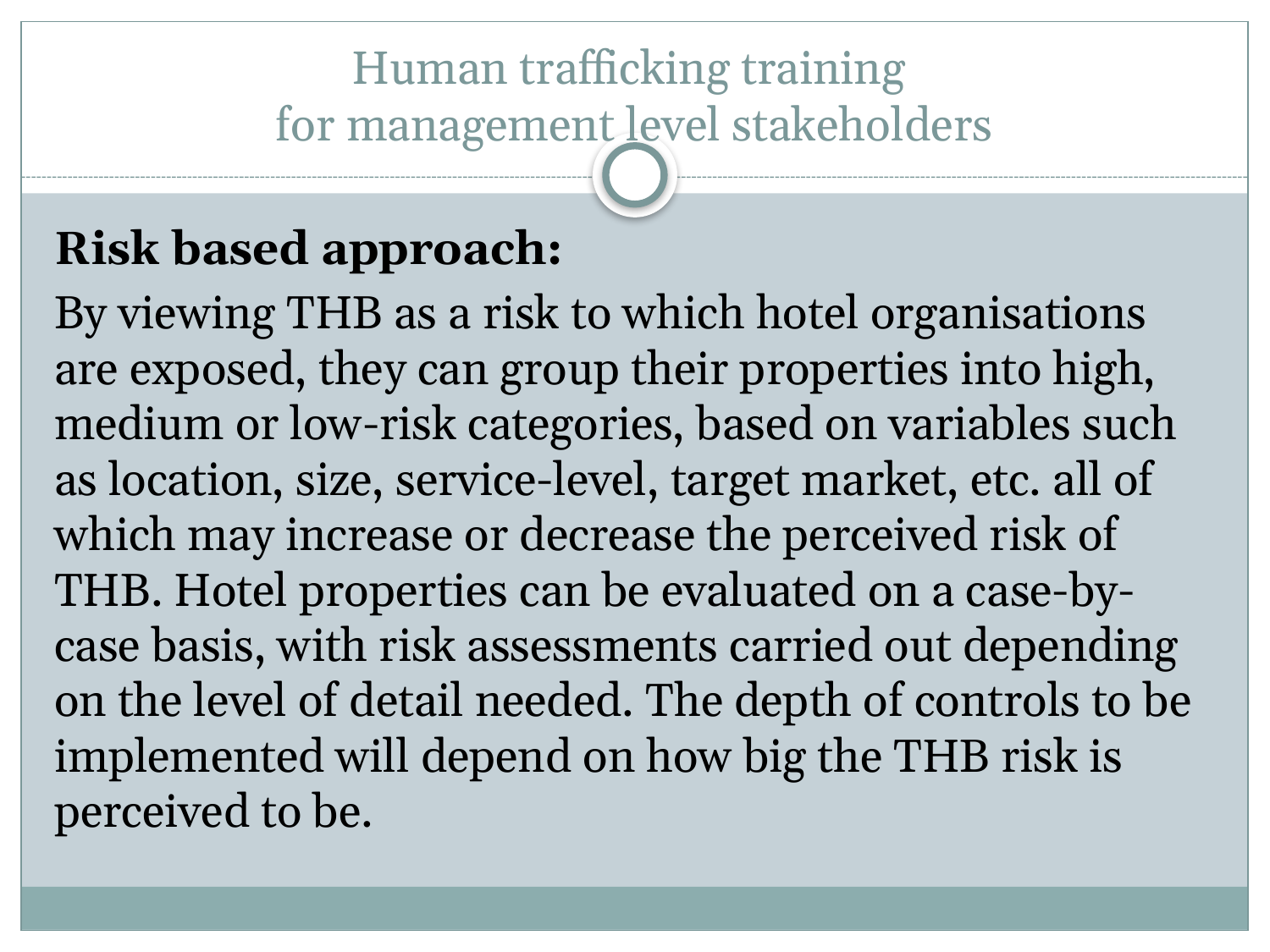

# Human trafficking training for management level stakeholders
Risk based approach:
By viewing THB as a risk to which hotel organisations are exposed, they can group their properties into high, medium or low-risk categories, based on variables such as location, size, service-level, target market, etc. all of which may increase or decrease the perceived risk of THB. Hotel properties can be evaluated on a case-by-case basis, with risk assessments carried out depending on the level of detail needed. The depth of controls to be implemented will depend on how big the THB risk is perceived to be.